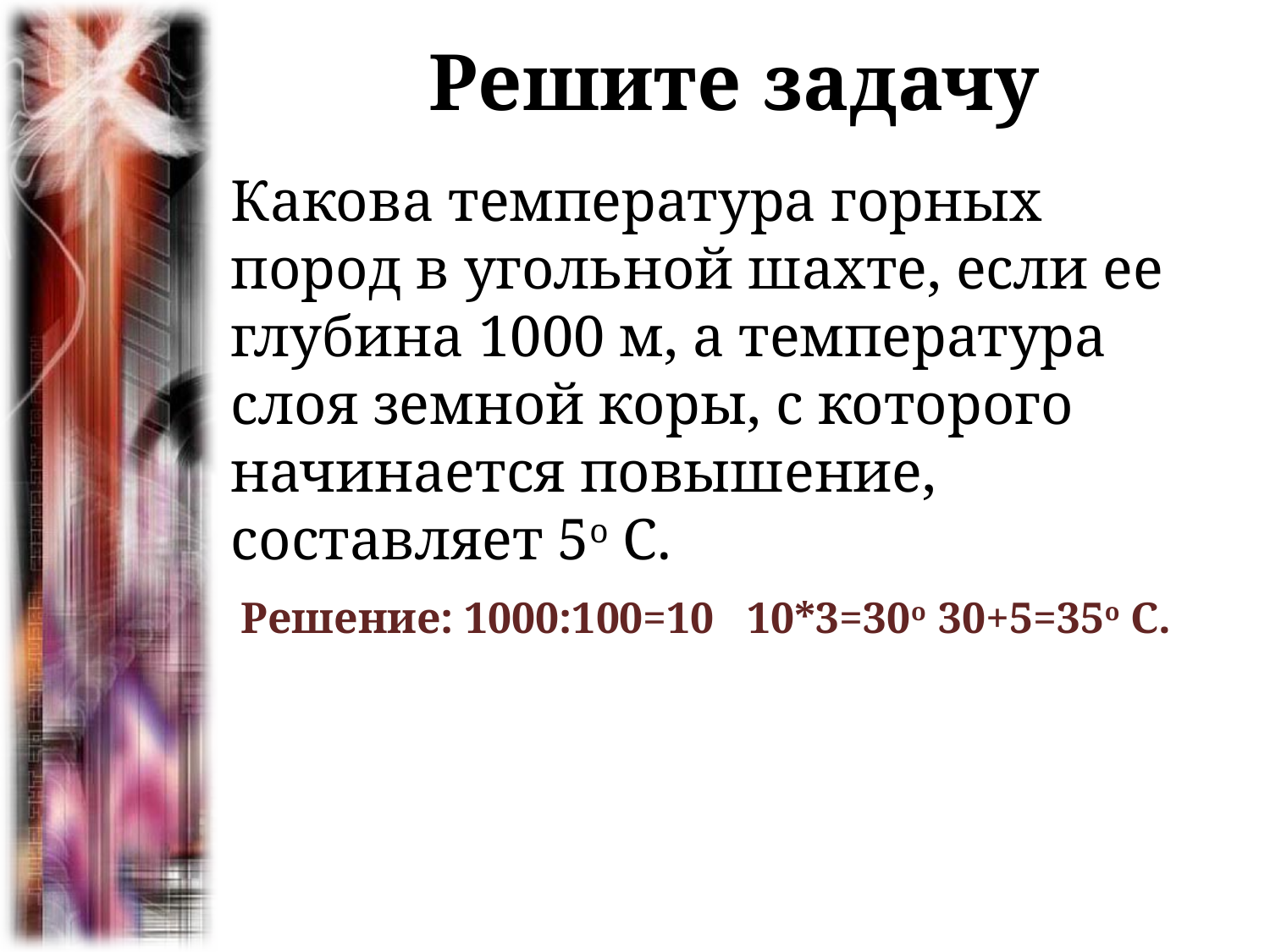

# Решите задачу
Какова температура горных пород в угольной шахте, если ее глубина 1000 м, а температура слоя земной коры, с которого начинается повышение, составляет 5о С.

Решение: 1000:100=10   10*3=30о  30+5=35о С.